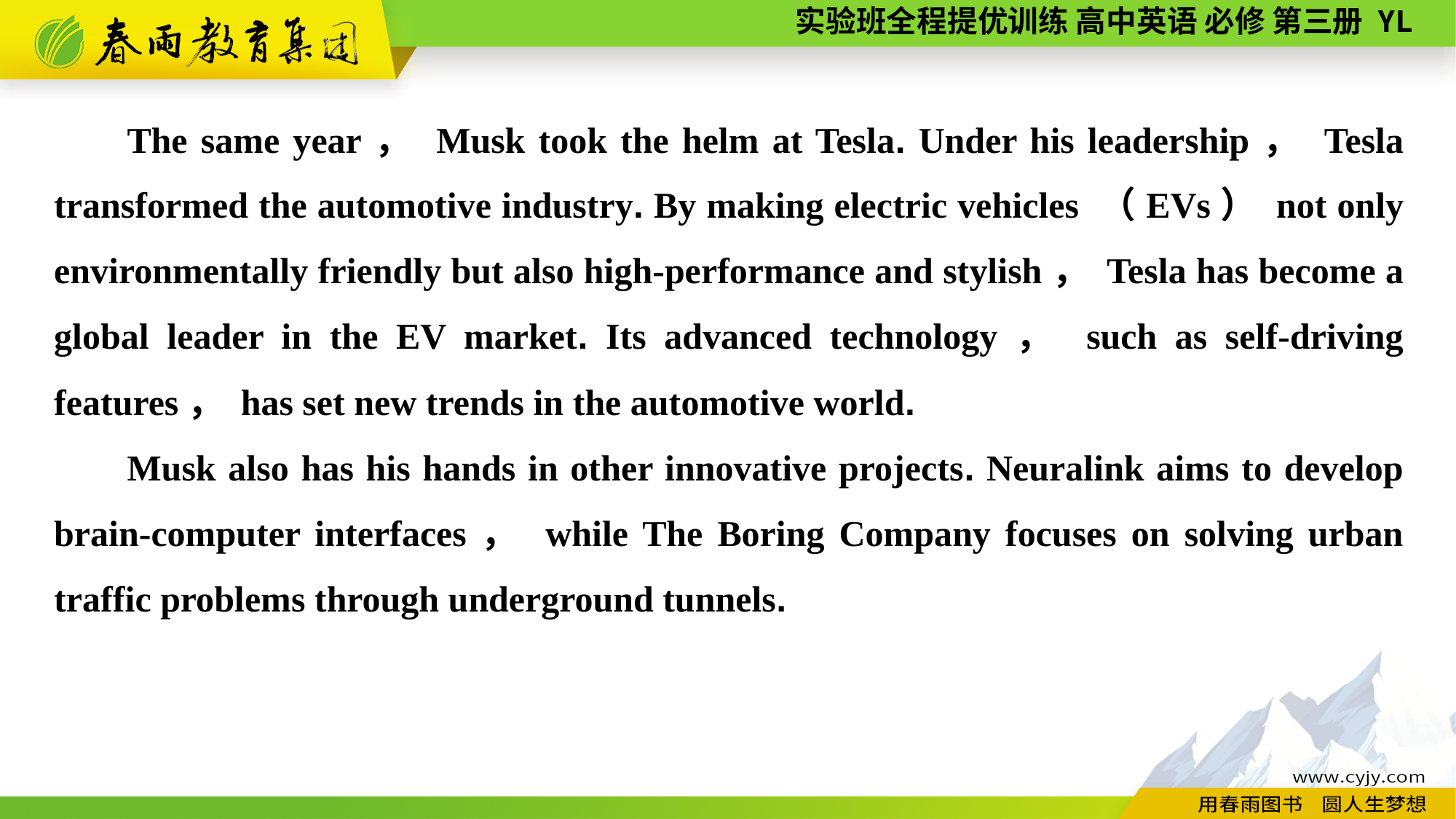

The same year， Musk took the helm at Tesla. Under his leadership， Tesla transformed the automotive industry. By making electric vehicles （EVs） not only environmentally friendly but also high-performance and stylish， Tesla has become a global leader in the EV market. Its advanced technology， such as self-driving features， has set new trends in the automotive world.
Musk also has his hands in other innovative projects. Neuralink aims to develop brain-computer interfaces， while The Boring Company focuses on solving urban traffic problems through underground tunnels.